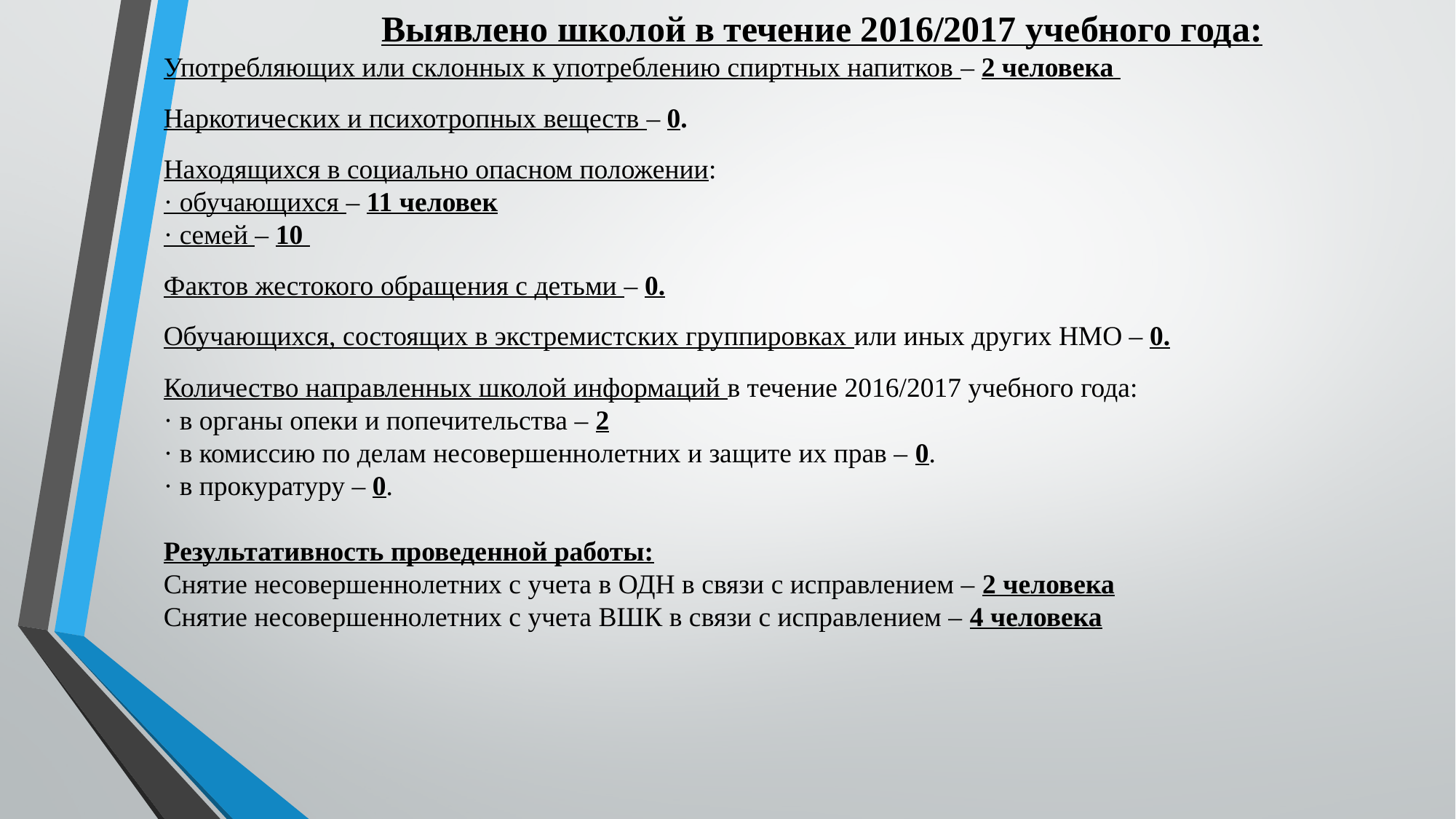

Выявлено школой в течение 2016/2017 учебного года:
Употребляющих или склонных к употреблению спиртных напитков – 2 человека
Наркотических и психотропных веществ – 0.
Находящихся в социально опасном положении:
· обучающихся – 11 человек
· семей – 10
Фактов жестокого обращения с детьми – 0.
Обучающихся, состоящих в экстремистских группировках или иных других НМО – 0.
Количество направленных школой информаций в течение 2016/2017 учебного года:
· в органы опеки и попечительства – 2
· в комиссию по делам несовершеннолетних и защите их прав – 0.
· в прокуратуру – 0.

Результативность проведенной работы:
Снятие несовершеннолетних с учета в ОДН в связи с исправлением – 2 человека
Снятие несовершеннолетних с учета ВШК в связи с исправлением – 4 человека